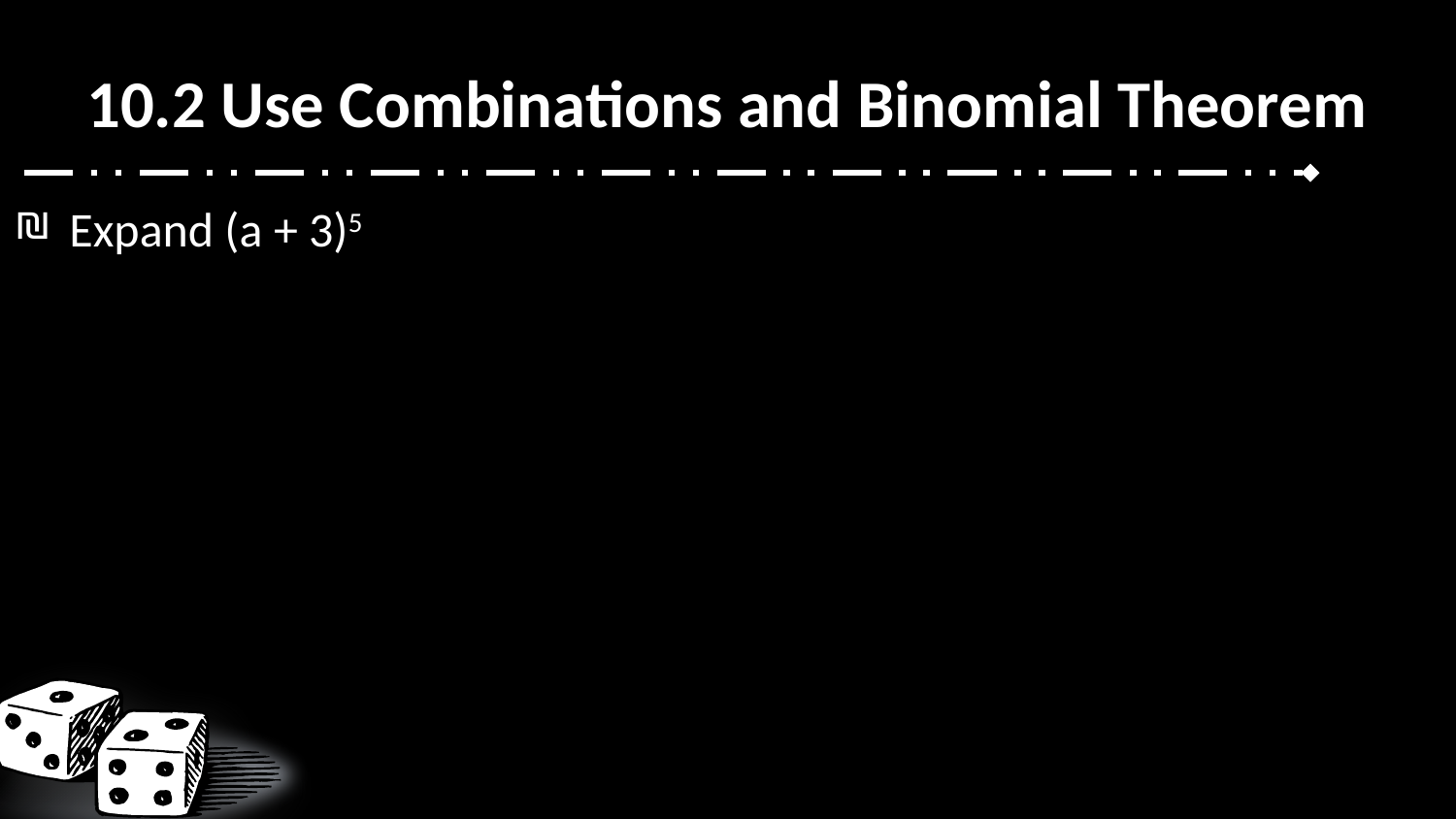

# 10.2 Use Combinations and Binomial Theorem
Expand (a + 3)5